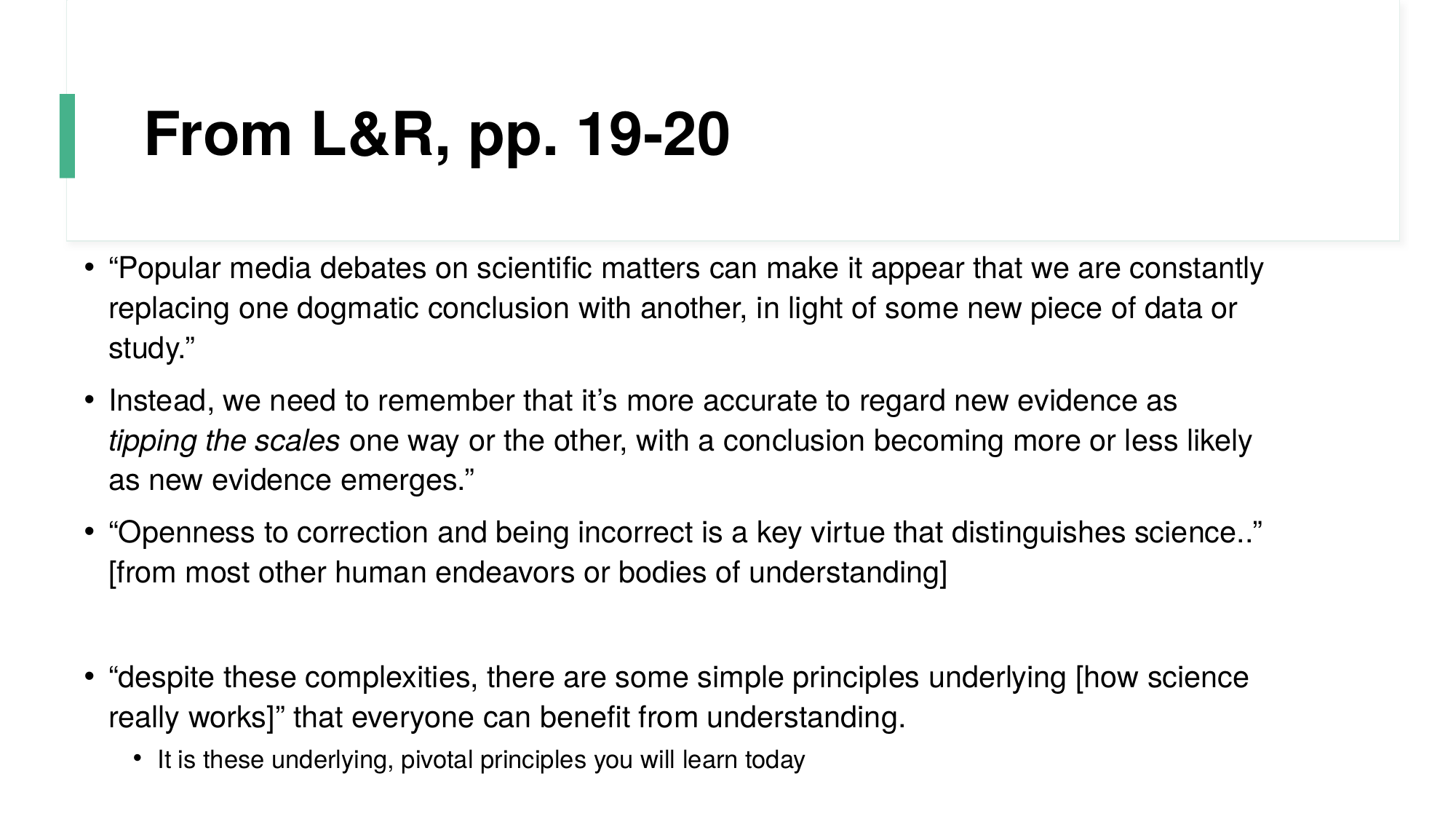

# From L&R, pp. 19-20
“Popular media debates on scientific matters can make it appear that we are constantly replacing one dogmatic conclusion with another, in light of some new piece of data or study.”
Instead, we need to remember that it’s more accurate to regard new evidence as tipping the scales one way or the other, with a conclusion becoming more or less likely as new evidence emerges.”
“Openness to correction and being incorrect is a key virtue that distinguishes science..” [from most other human endeavors or bodies of understanding]

“despite these complexities, there are some simple principles underlying [how science really works]” that everyone can benefit from understanding.
It is these underlying, pivotal principles you will learn today